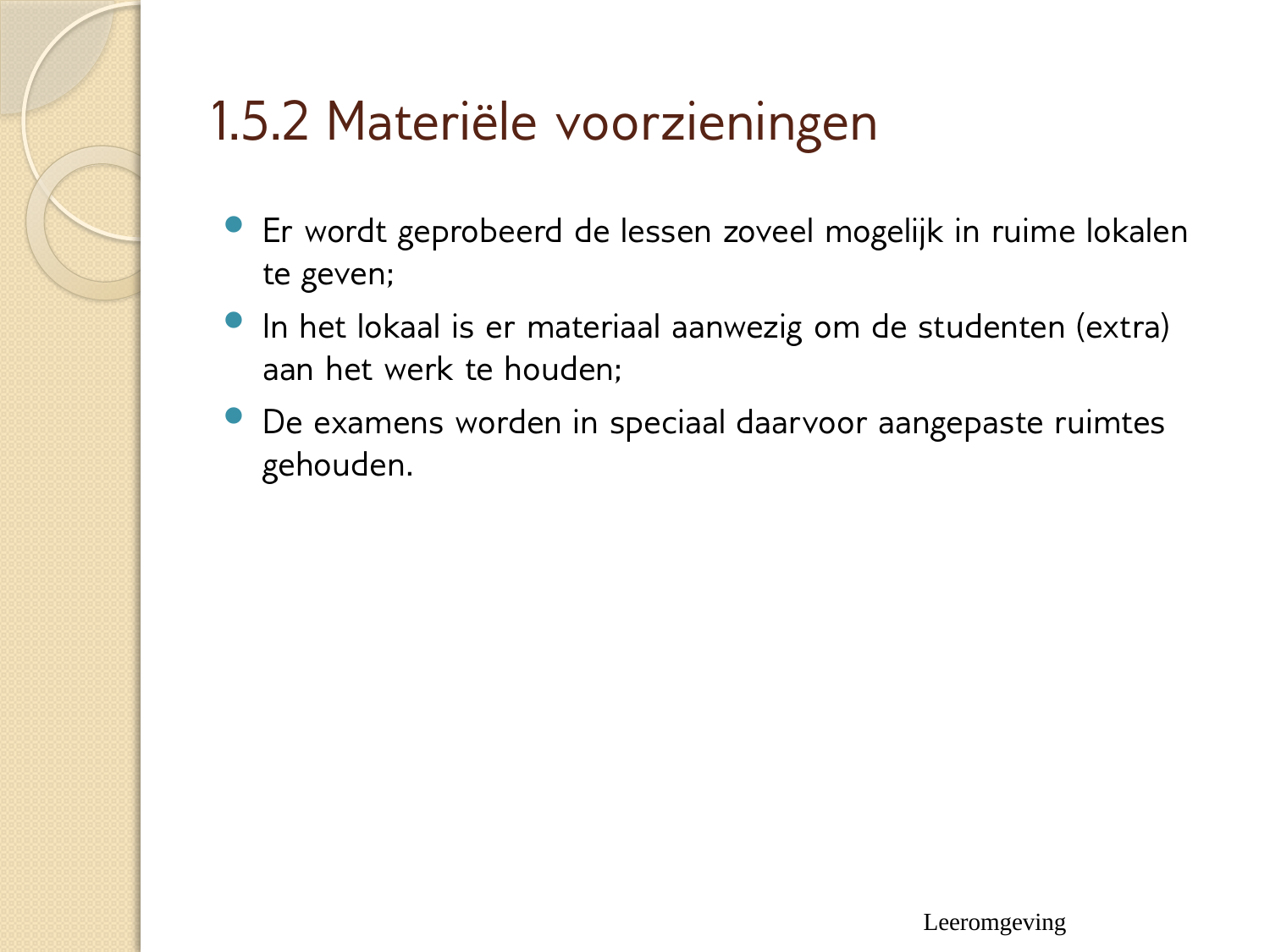

# 1.5.2 Materiële voorzieningen
Er wordt geprobeerd de lessen zoveel mogelijk in ruime lokalen te geven;
In het lokaal is er materiaal aanwezig om de studenten (extra) aan het werk te houden;
De examens worden in speciaal daarvoor aangepaste ruimtes gehouden.

Leeromgeving